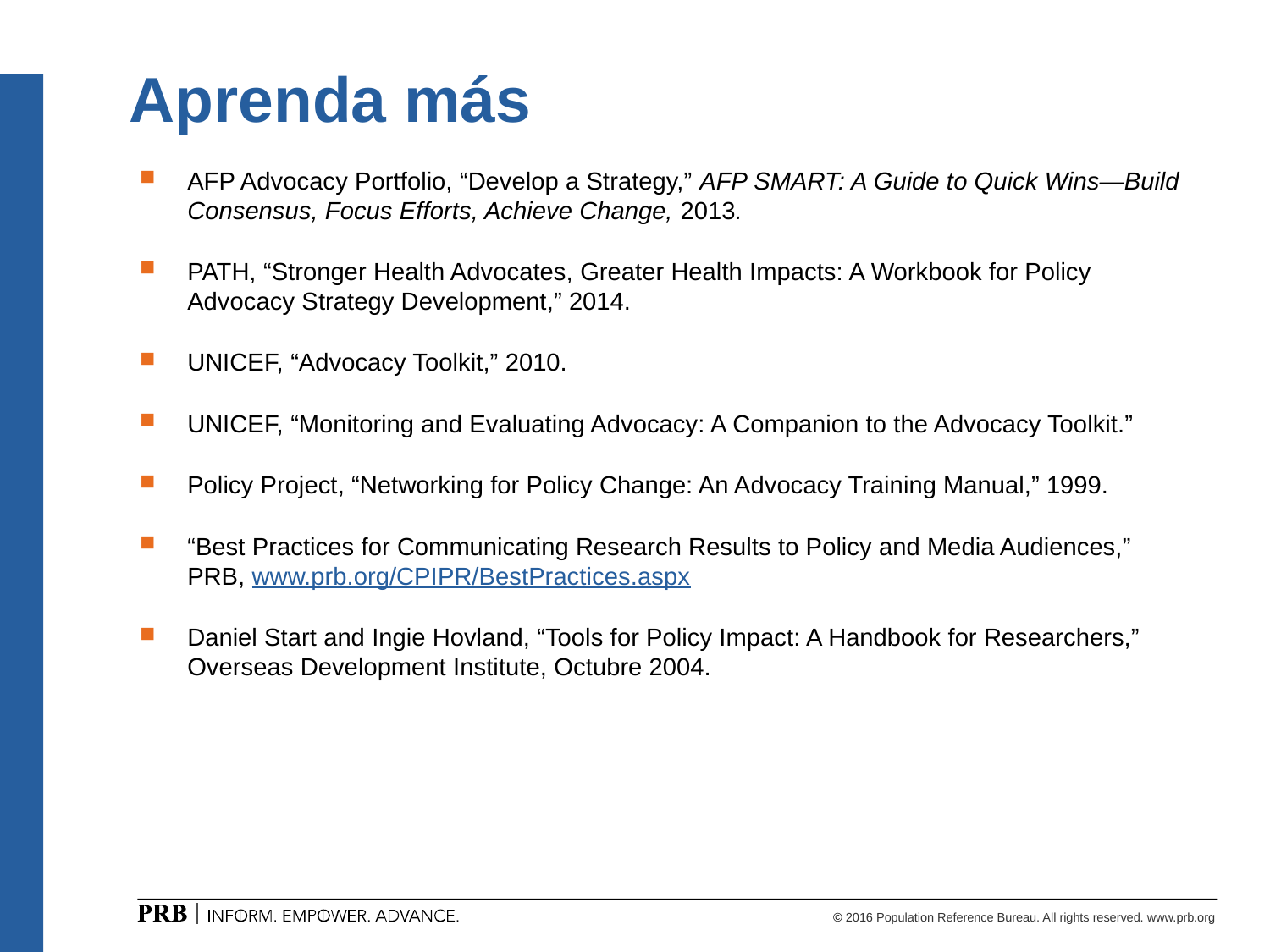

# Aprenda más
AFP Advocacy Portfolio, “Develop a Strategy,” AFP SMART: A Guide to Quick Wins—Build Consensus, Focus Efforts, Achieve Change, 2013.
PATH, “Stronger Health Advocates, Greater Health Impacts: A Workbook for Policy Advocacy Strategy Development,” 2014.
UNICEF, “Advocacy Toolkit,” 2010.
UNICEF, “Monitoring and Evaluating Advocacy: A Companion to the Advocacy Toolkit.”
Policy Project, “Networking for Policy Change: An Advocacy Training Manual,” 1999.
“Best Practices for Communicating Research Results to Policy and Media Audiences,” PRB, www.prb.org/CPIPR/BestPractices.aspx
Daniel Start and Ingie Hovland, “Tools for Policy Impact: A Handbook for Researchers,” Overseas Development Institute, Octubre 2004.